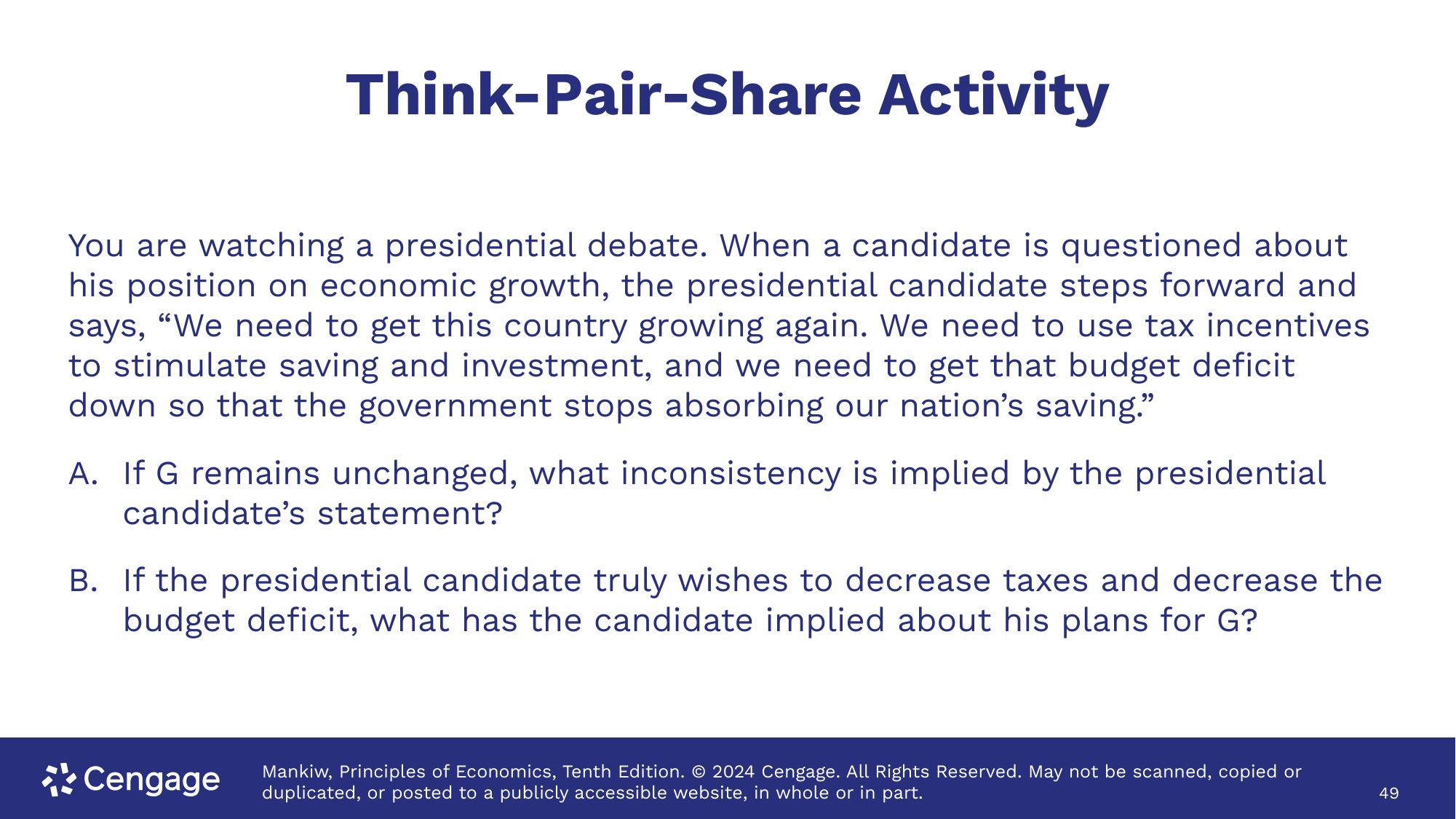

# Think-Pair-Share Activity
You are watching a presidential debate. When a candidate is questioned about his position on economic growth, the presidential candidate steps forward and says, “We need to get this country growing again. We need to use tax incentives to stimulate saving and investment, and we need to get that budget deficit down so that the government stops absorbing our nation’s saving.”
If G remains unchanged, what inconsistency is implied by the presidential candidate’s statement?
If the presidential candidate truly wishes to decrease taxes and decrease the budget deficit, what has the candidate implied about his plans for G?